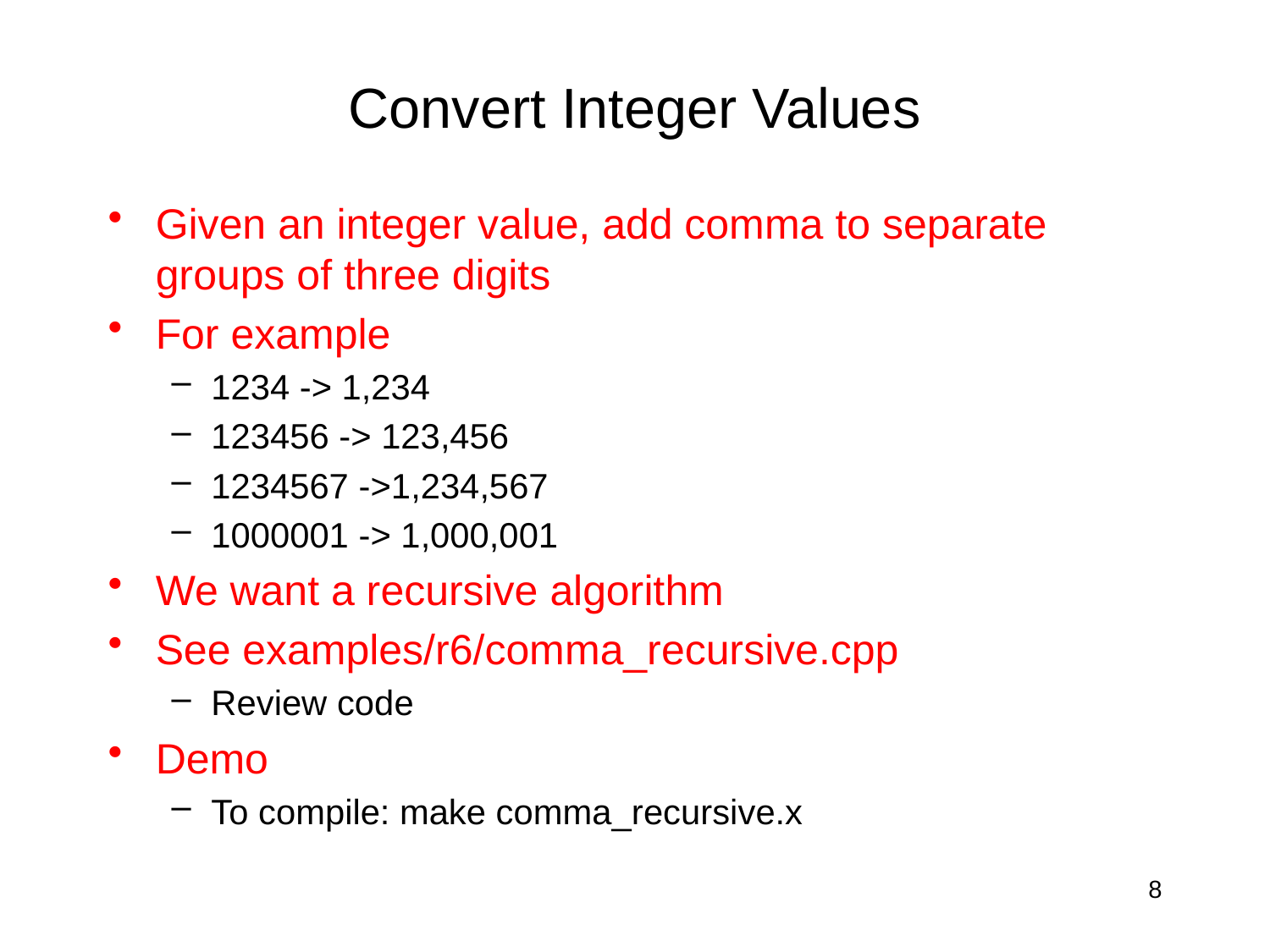

# Convert Integer Values
Given an integer value, add comma to separate groups of three digits
For example
1234 -> 1,234
123456 -> 123,456
1234567 ->1,234,567
1000001 -> 1,000,001
We want a recursive algorithm
See examples/r6/comma_recursive.cpp
Review code
Demo
To compile: make comma_recursive.x

8